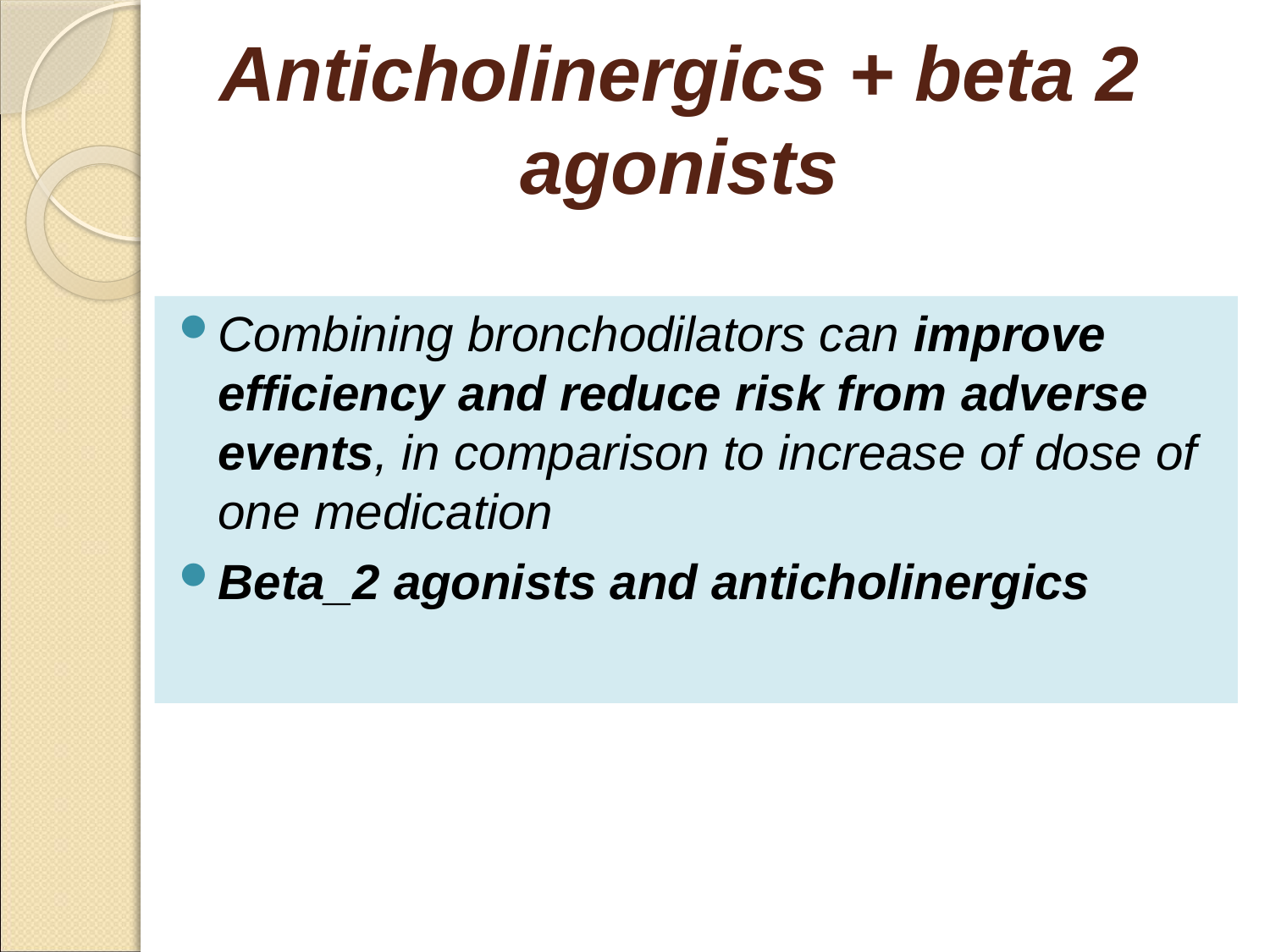

Anticholinergics + beta 2 agonists
Combining bronchodilators can improve efficiency and reduce risk from adverse events, in comparison to increase of dose of one medication
Beta_2 agonists and anticholinergics